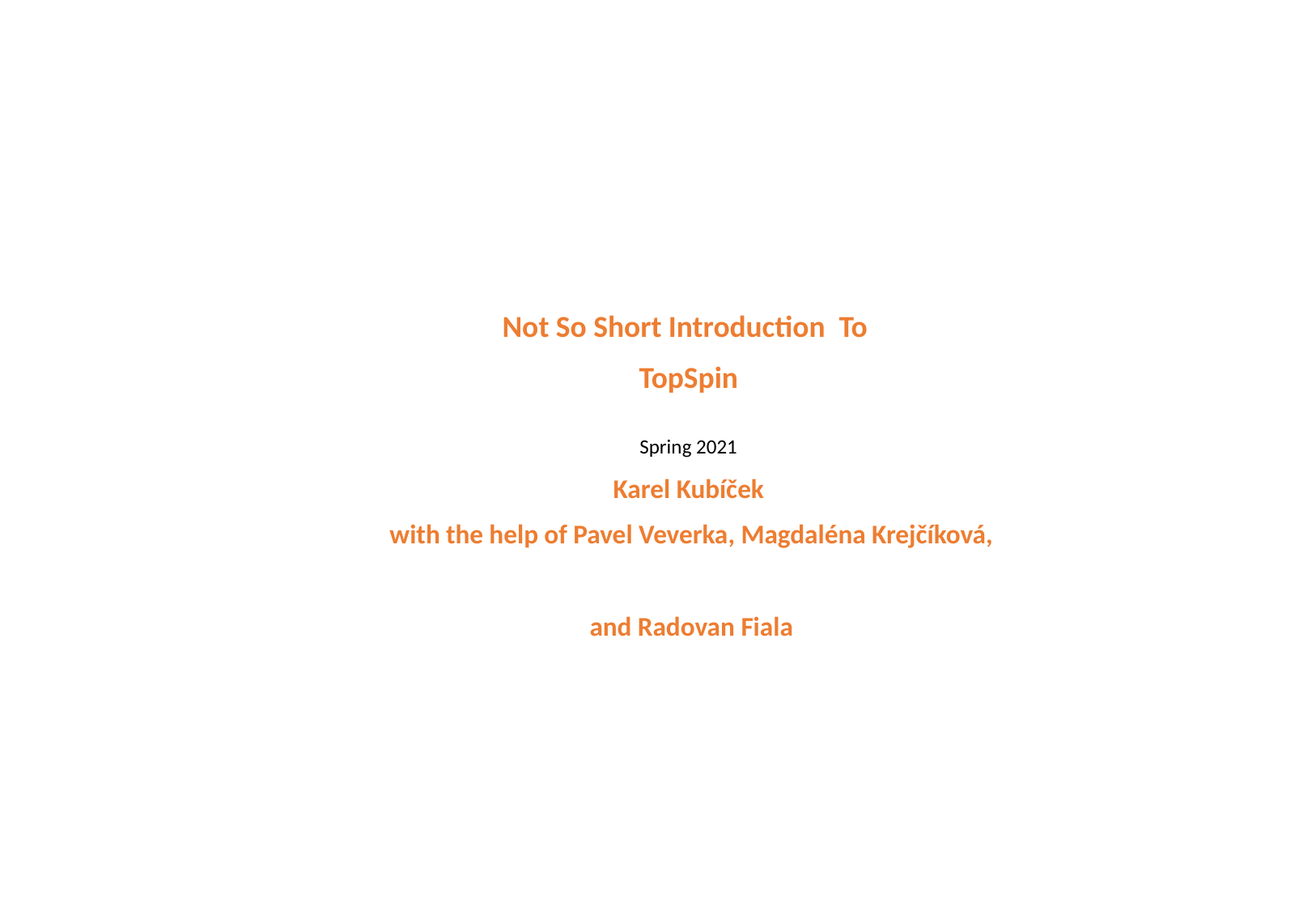

Not So Short Introduction  To
TopSpin

Spring 2021
Karel Kubíček
 with the help of Pavel Veverka, Magdaléna Krejčíková,

 and Radovan Fiala